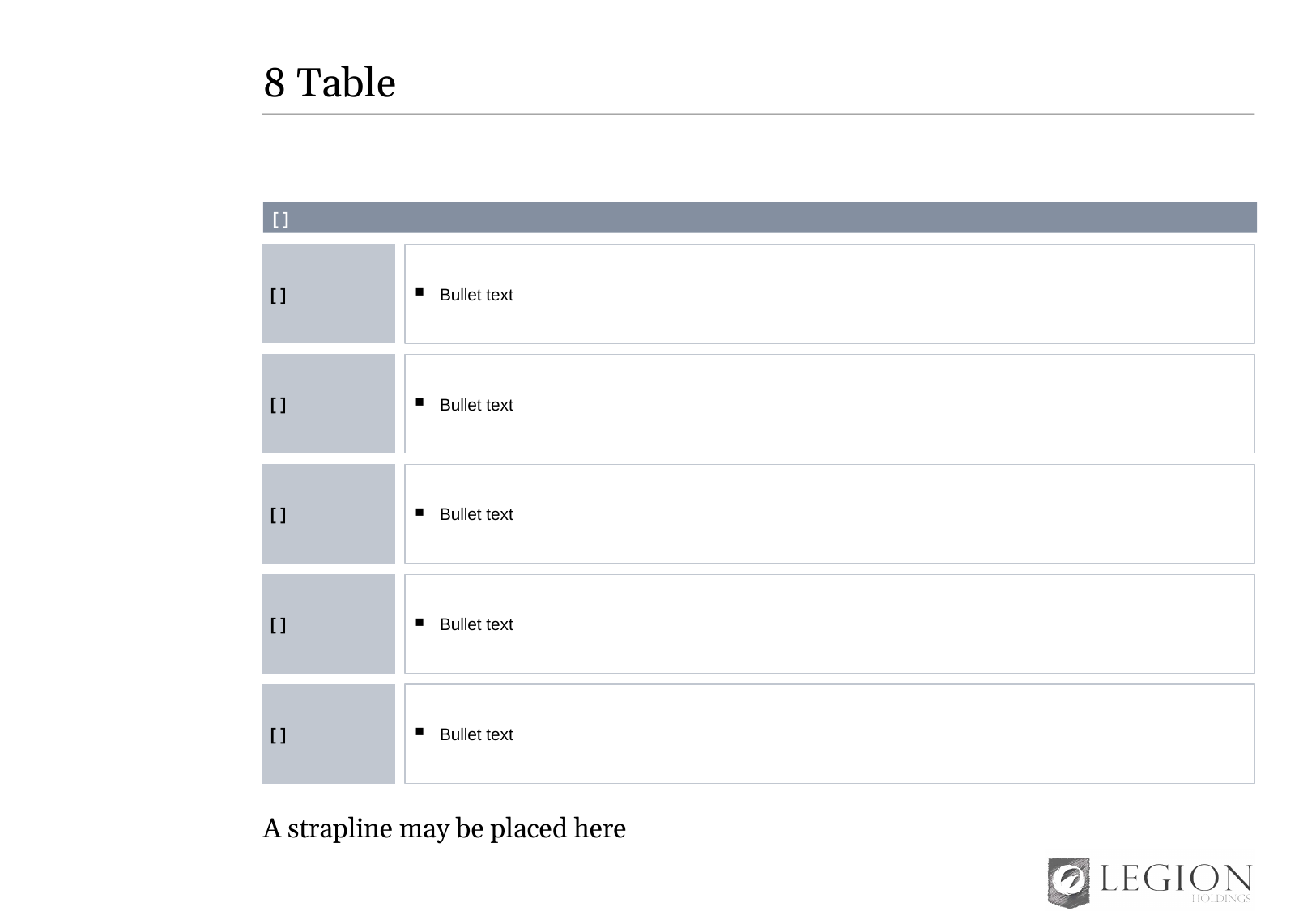

# 8 Table

[ ]
[ ]
Bullet text
[ ]
Bullet text
[ ]
Bullet text
[ ]
Bullet text
[ ]
Bullet text
A strapline may be placed here